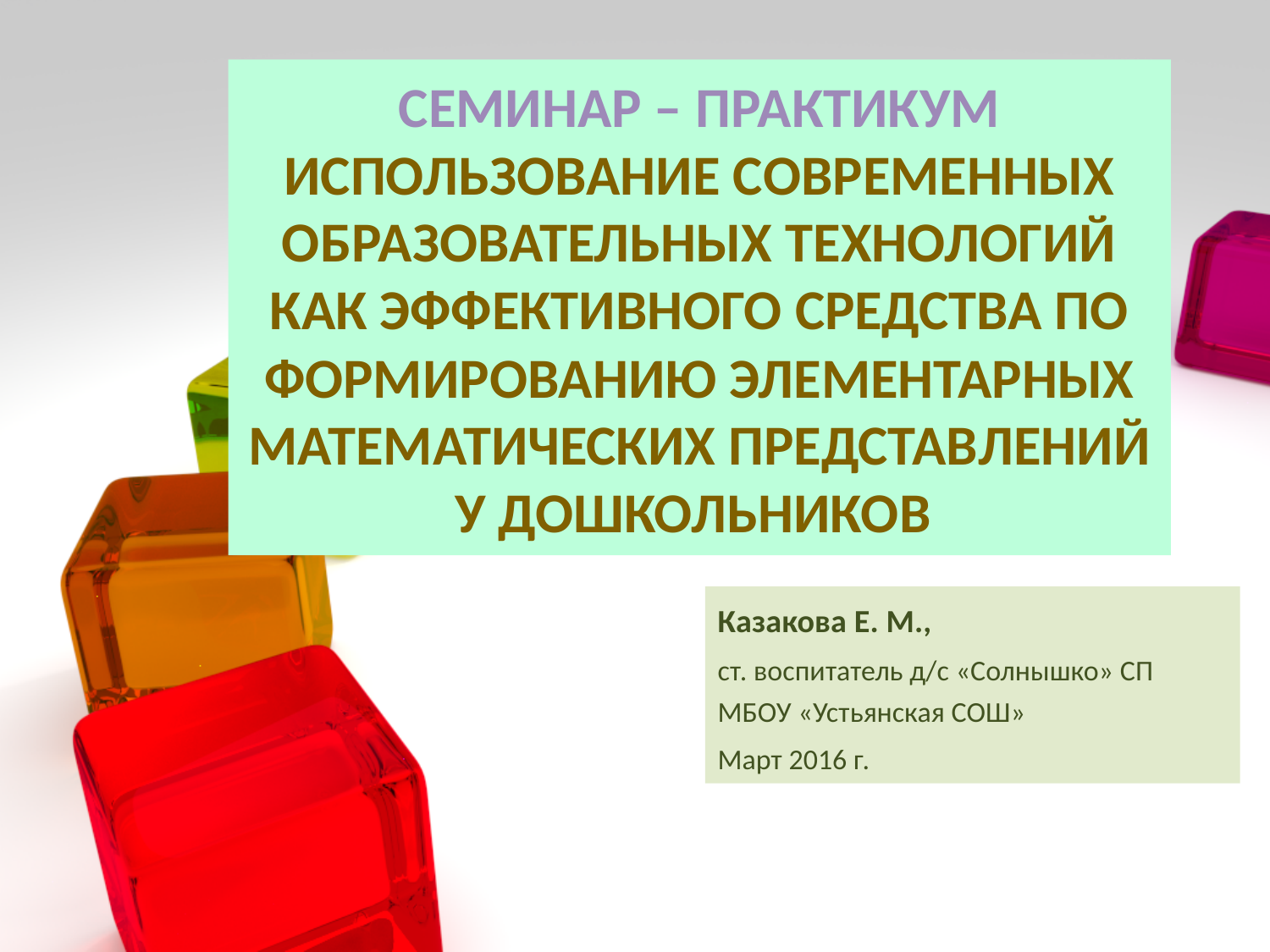

# Семинар – практикум Использование современных образовательных технологий как эффективного средства по формированию элементарных математических представлений у дошкольников
Казакова Е. М.,
ст. воспитатель д/с «Солнышко» СП МБОУ «Устьянская СОШ»
Март 2016 г.